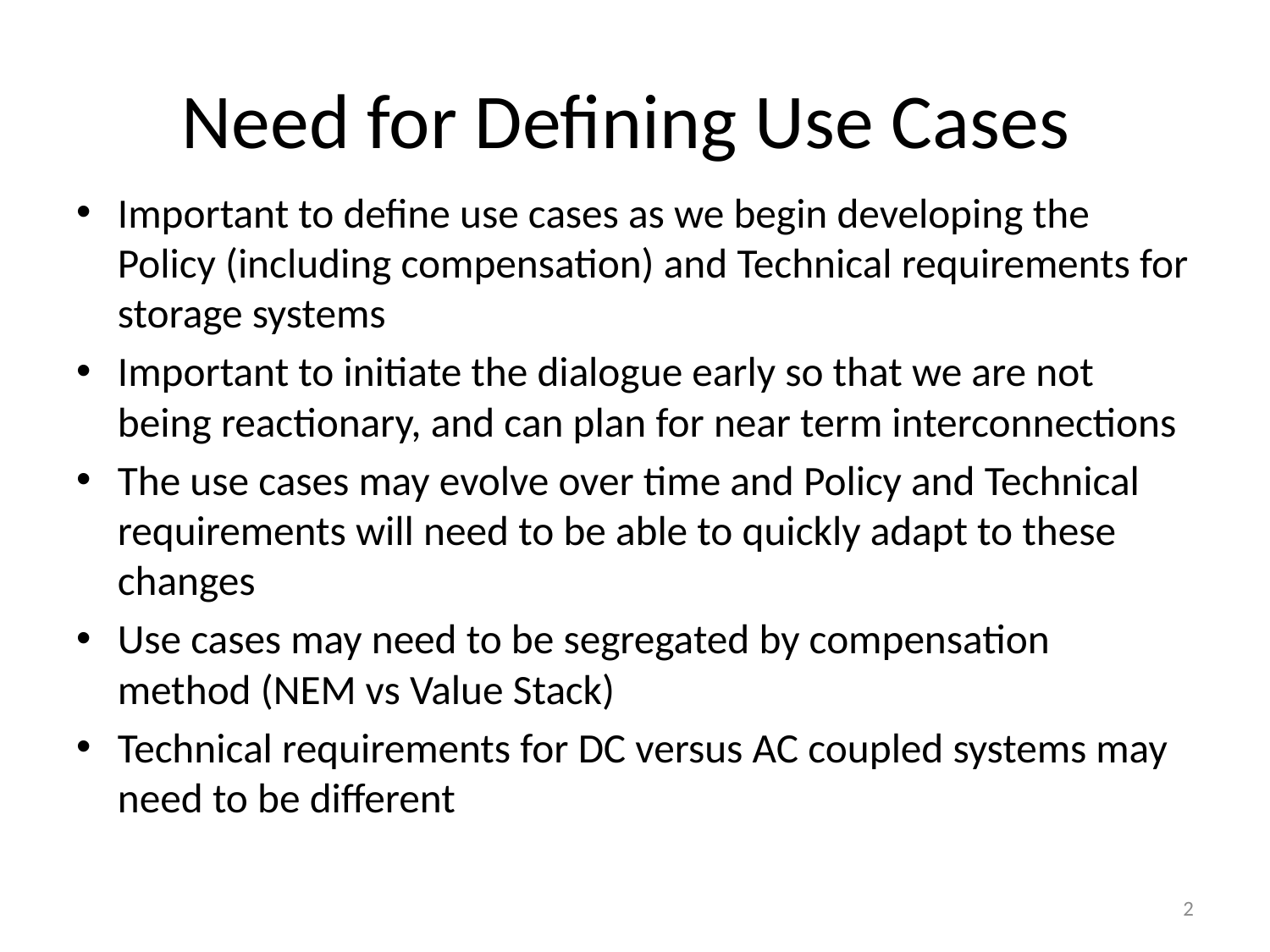

# Need for Defining Use Cases
Important to define use cases as we begin developing the Policy (including compensation) and Technical requirements for storage systems
Important to initiate the dialogue early so that we are not being reactionary, and can plan for near term interconnections
The use cases may evolve over time and Policy and Technical requirements will need to be able to quickly adapt to these changes
Use cases may need to be segregated by compensation method (NEM vs Value Stack)
Technical requirements for DC versus AC coupled systems may need to be different

2